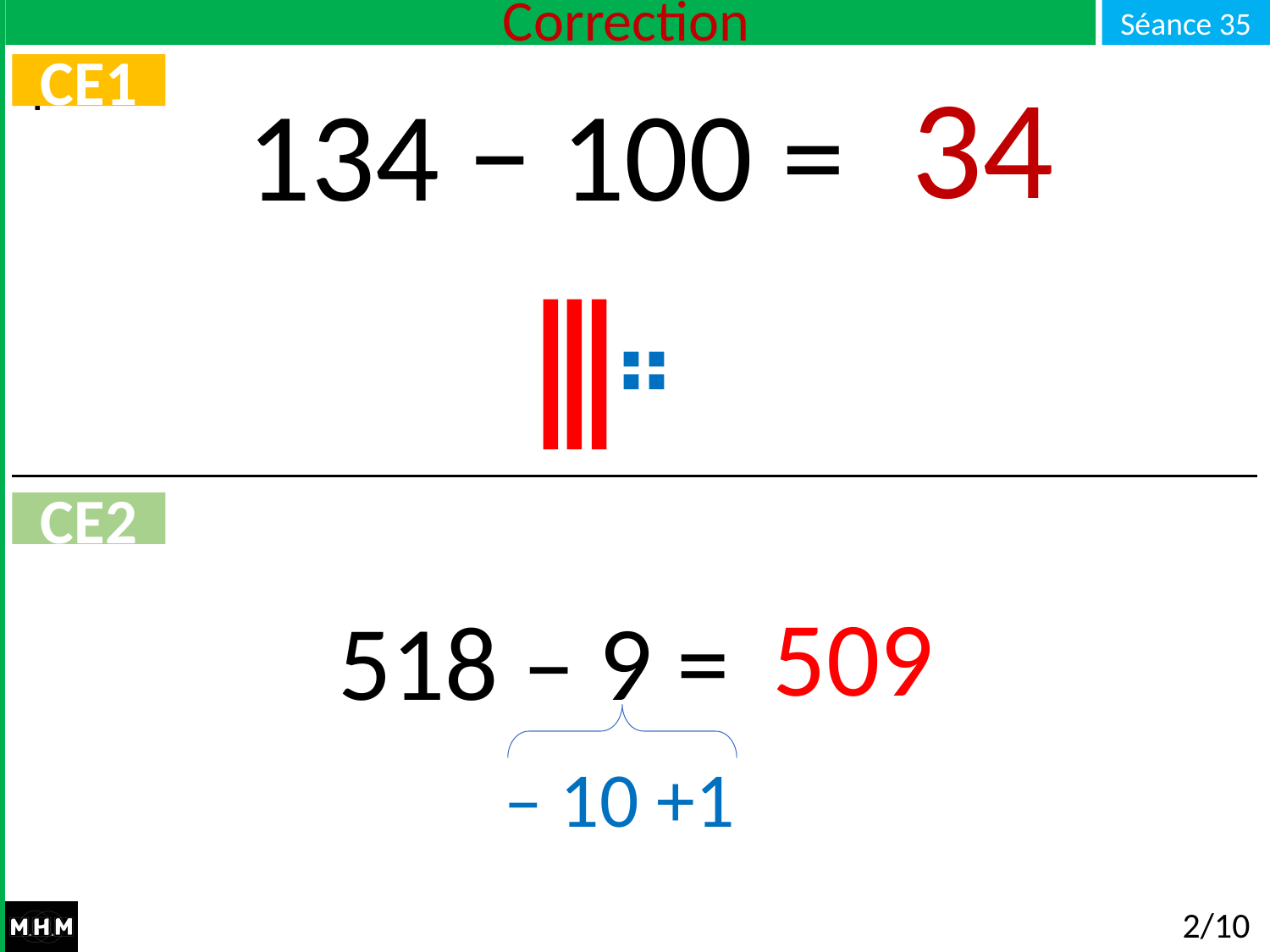

# Correction
34
CE1
134 − 100 = …

CE2
509
518 – 9 =

– 10 +1
2/10